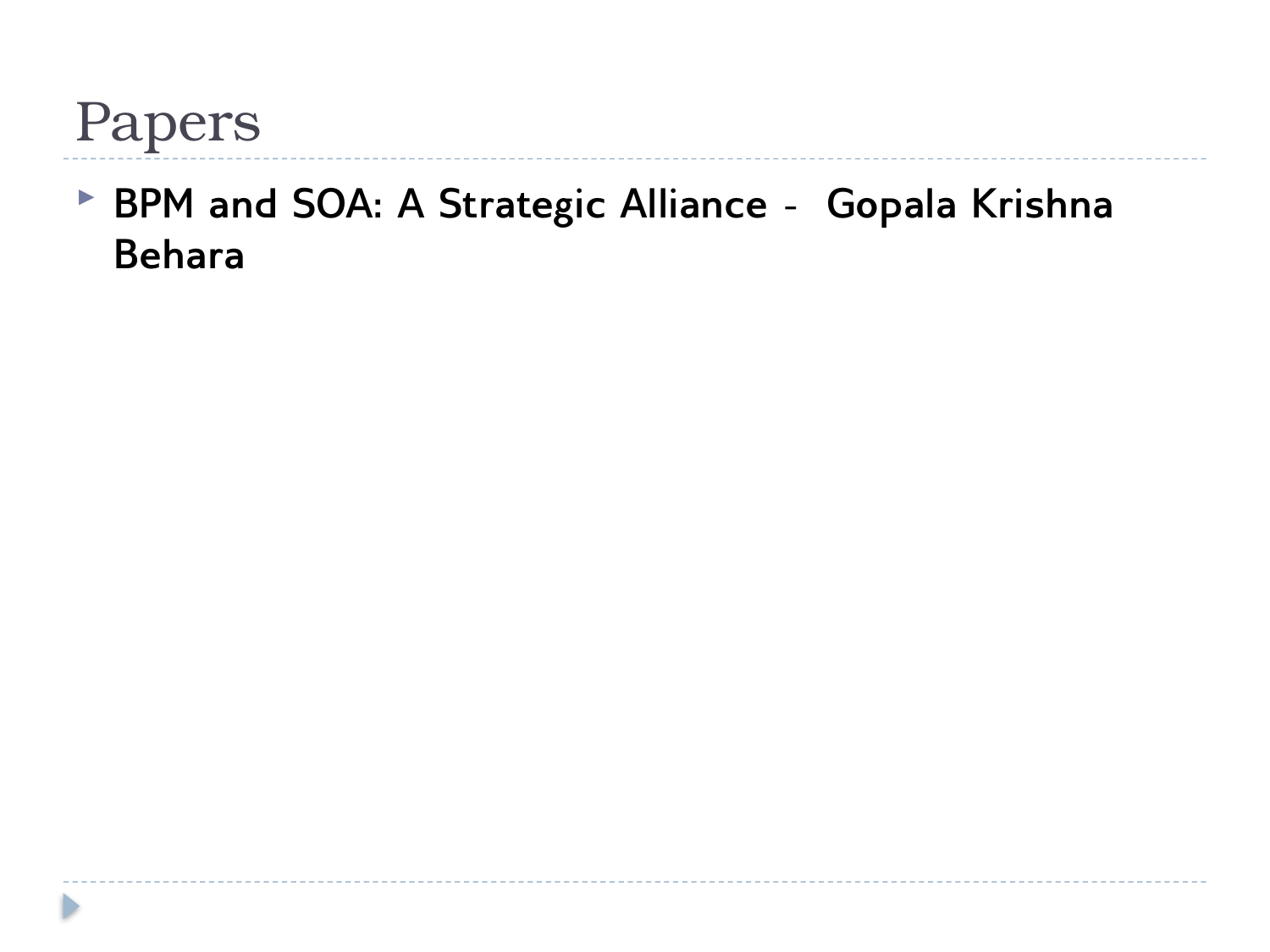

# Papers
BPM and SOA: A Strategic Alliance -  Gopala Krishna Behara